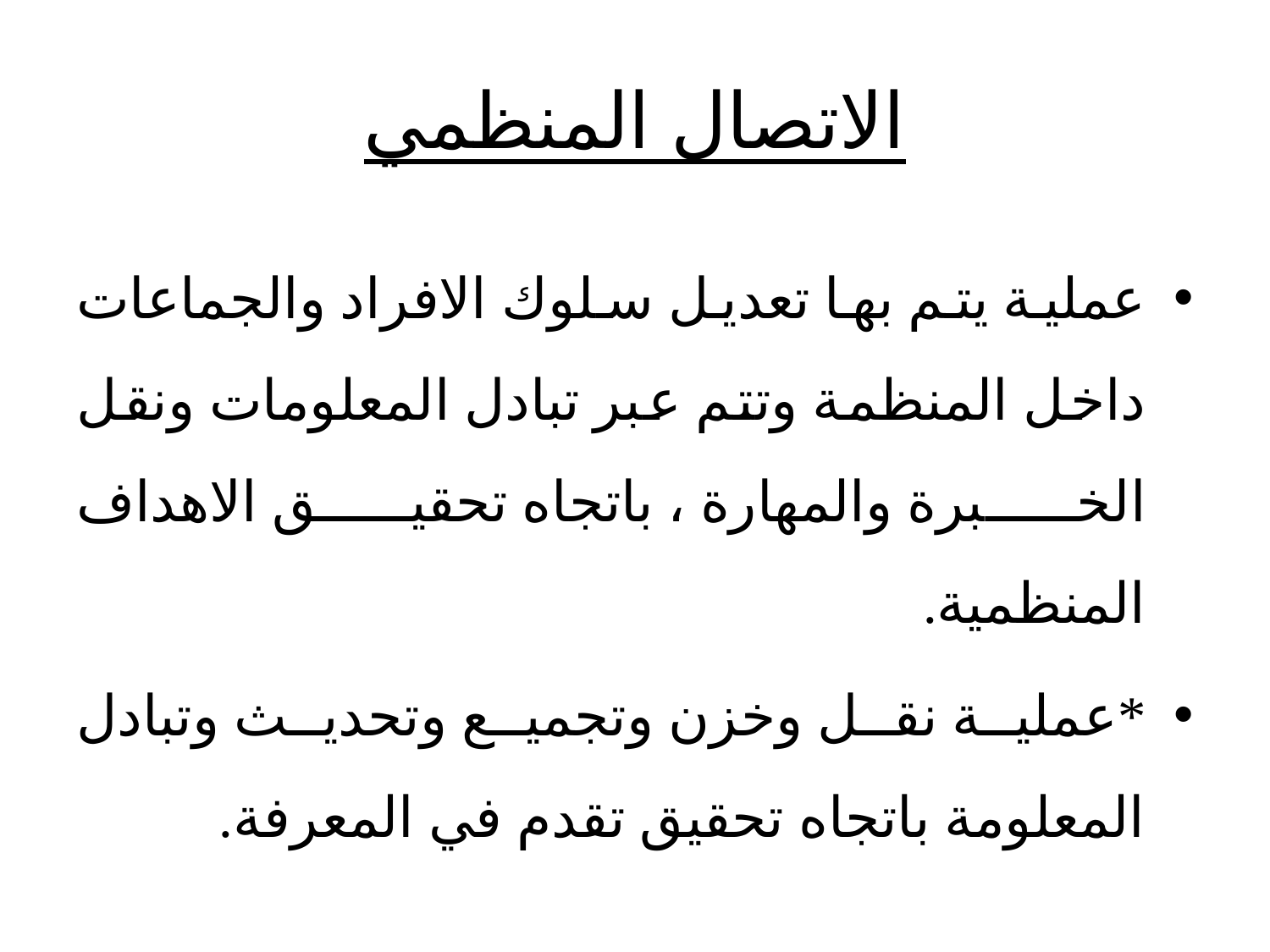

# الاتصال المنظمي
عملية يتم بها تعديل سلوك الافراد والجماعات داخل المنظمة وتتم عبر تبادل المعلومات ونقل الخبرة والمهارة ، باتجاه تحقيق الاهداف المنظمية.
*عملية نقل وخزن وتجميع وتحديث وتبادل المعلومة باتجاه تحقيق تقدم في المعرفة.